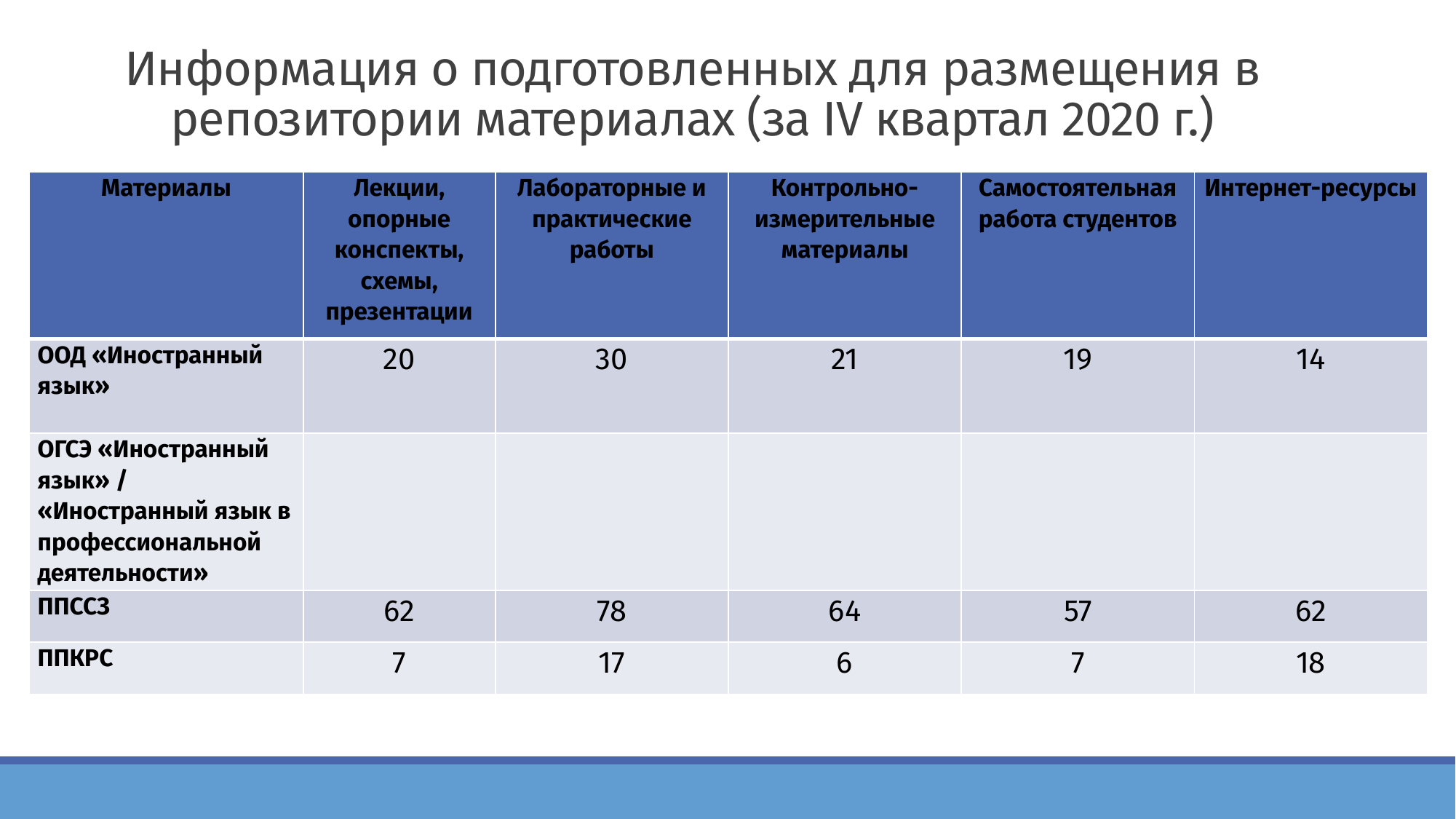

# Информация о подготовленных для размещения в репозитории материалах (за IV квартал 2020 г.)
| Материалы | Лекции, опорные конспекты, схемы, презентации | Лабораторные и практические работы | Контрольно-измерительные материалы | Самостоятельная работа студентов | Интернет-ресурсы |
| --- | --- | --- | --- | --- | --- |
| ООД «Иностранный язык» | 20 | 30 | 21 | 19 | 14 |
| ОГСЭ «Иностранный язык» / «Иностранный язык в профессиональной деятельности» |  |  |  |  |  |
| ППССЗ | 62 | 78 | 64 | 57 | 62 |
| ППКРС | 7 | 17 | 6 | 7 | 18 |